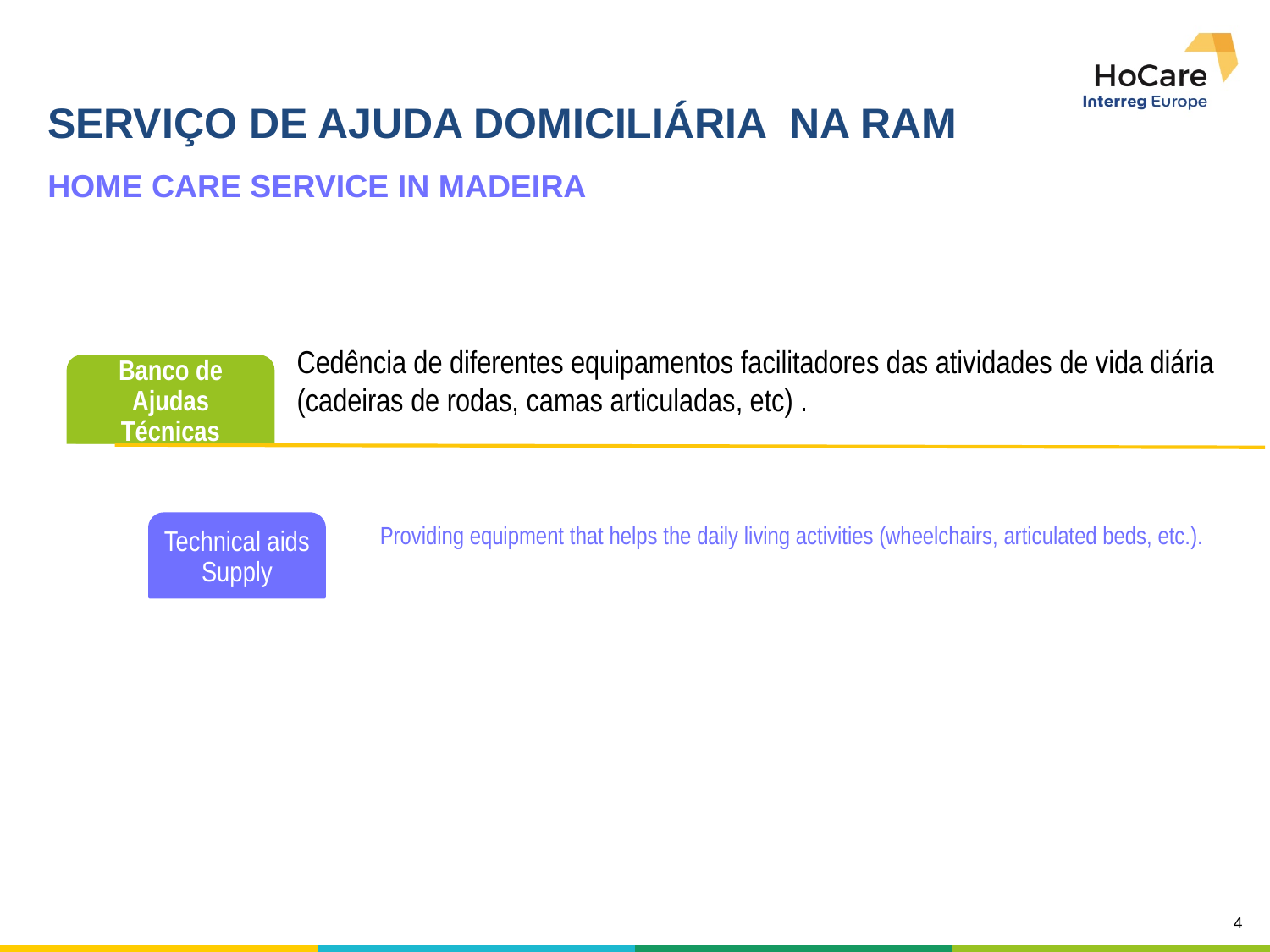

SERVIÇO DE AJUDA DOMICILIÁRIA  NA RAM
HOME CARE SERVICE IN MADEIRA

Cedência de diferentes equipamentos facilitadores das atividades de vida diária (cadeiras de rodas, camas articuladas, etc) .

Banco de Ajudas Técnicas

Providing equipment that helps the daily living activities (wheelchairs, articulated beds, etc.).

Technical aids Supply